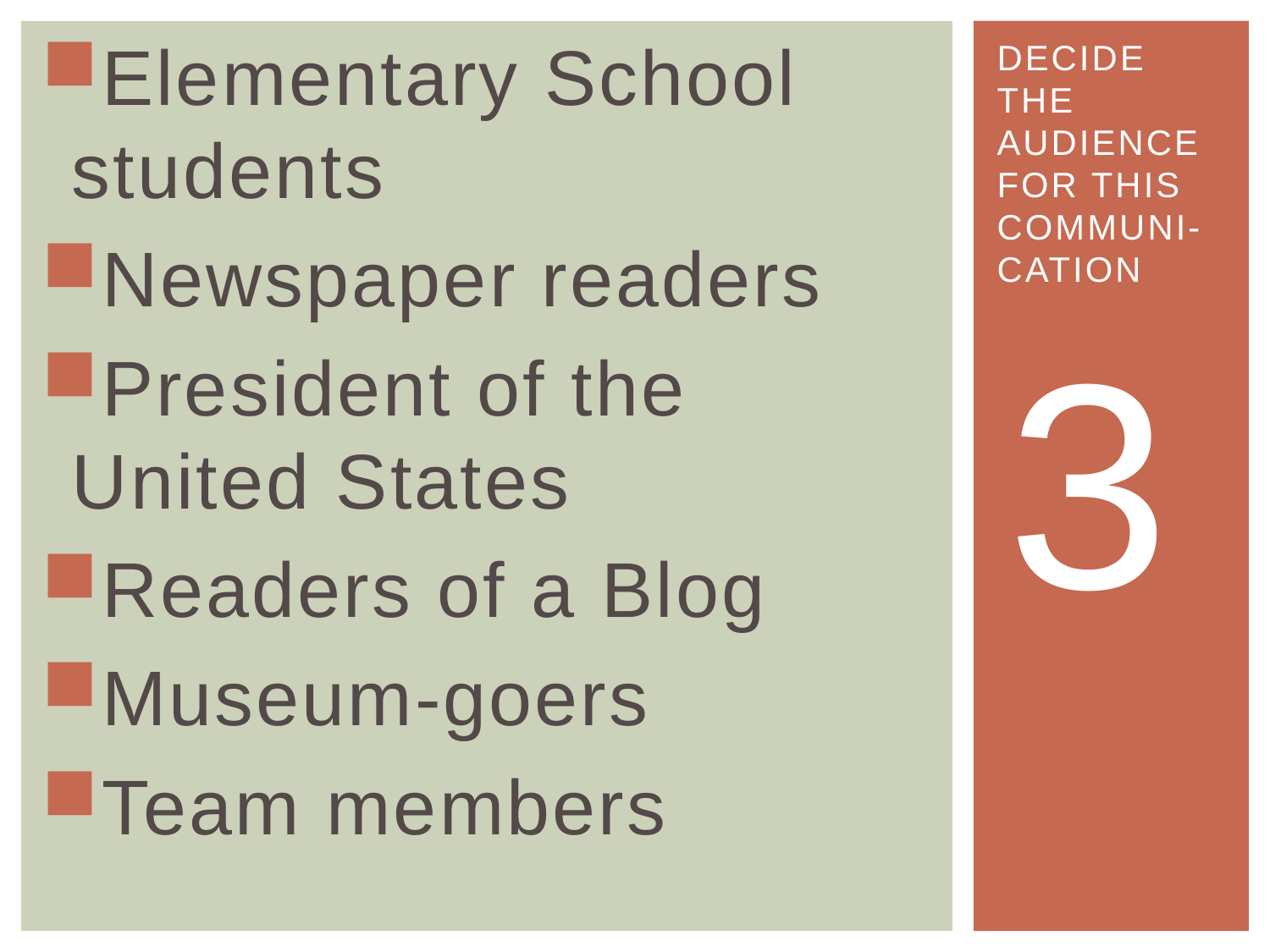

Elementary School students
Newspaper readers
President of the United States
Readers of a Blog
Museum-goers
Team members

# Decide the audience for this communi-cation
3